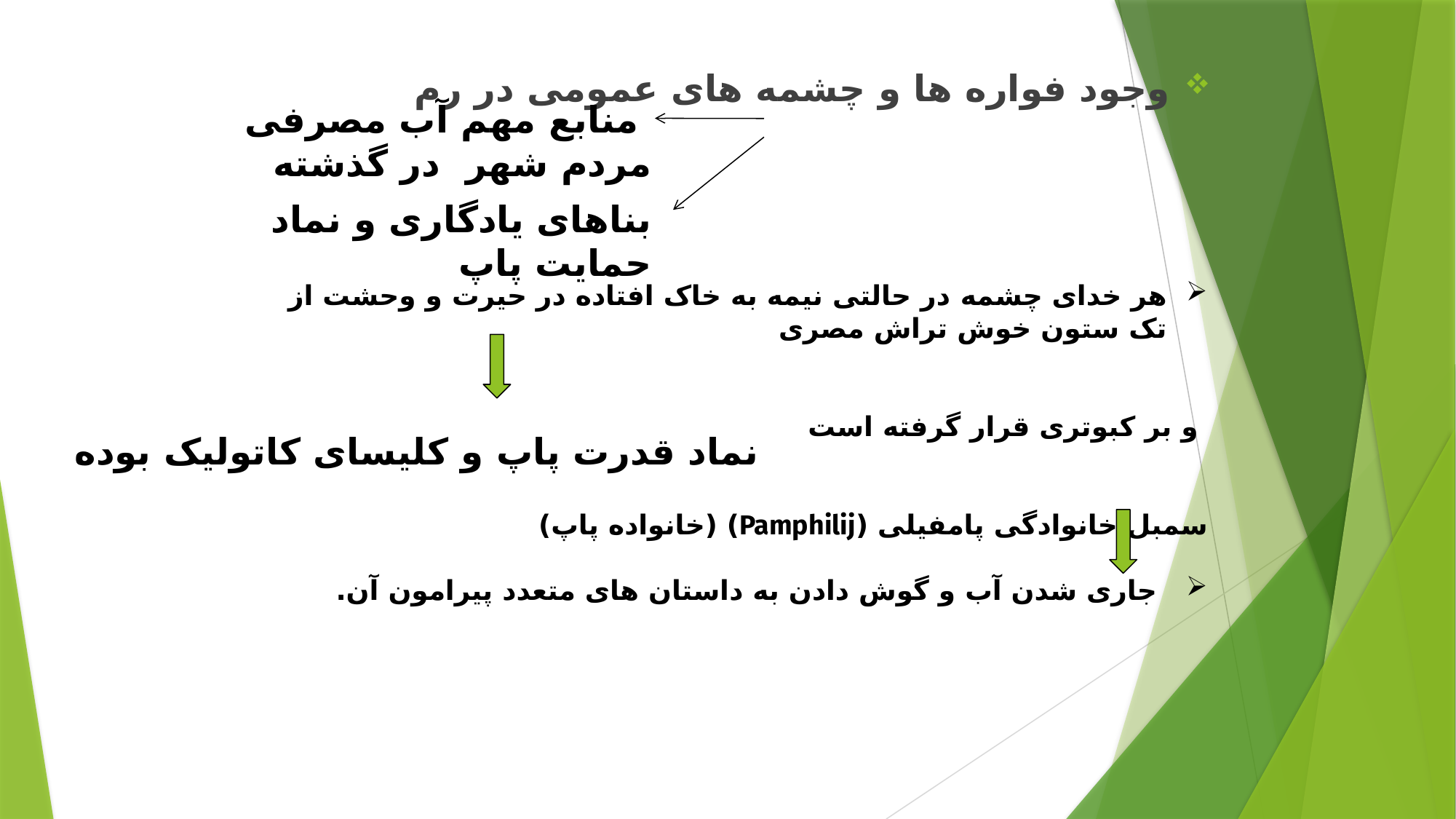

وجود فواره ها و چشمه های عمومی در رم

 منابع مهم آب مصرفی مردم شهر  در گذشته
بناهای یادگاری و نماد حمایت پاپ
هر خدای چشمه در حالتی نیمه به خاک افتاده در حیرت و وحشت از تک ستون خوش تراش مصری

 و بر کبوتری قرار گرفته است

سمبل خانوادگی پامفیلی (Pamphilij) (خانواده پاپ)

 جاری شدن آب و گوش دادن به داستان های متعدد پیرامون آن.

نماد قدرت پاپ و کلیسای کاتولیک بوده